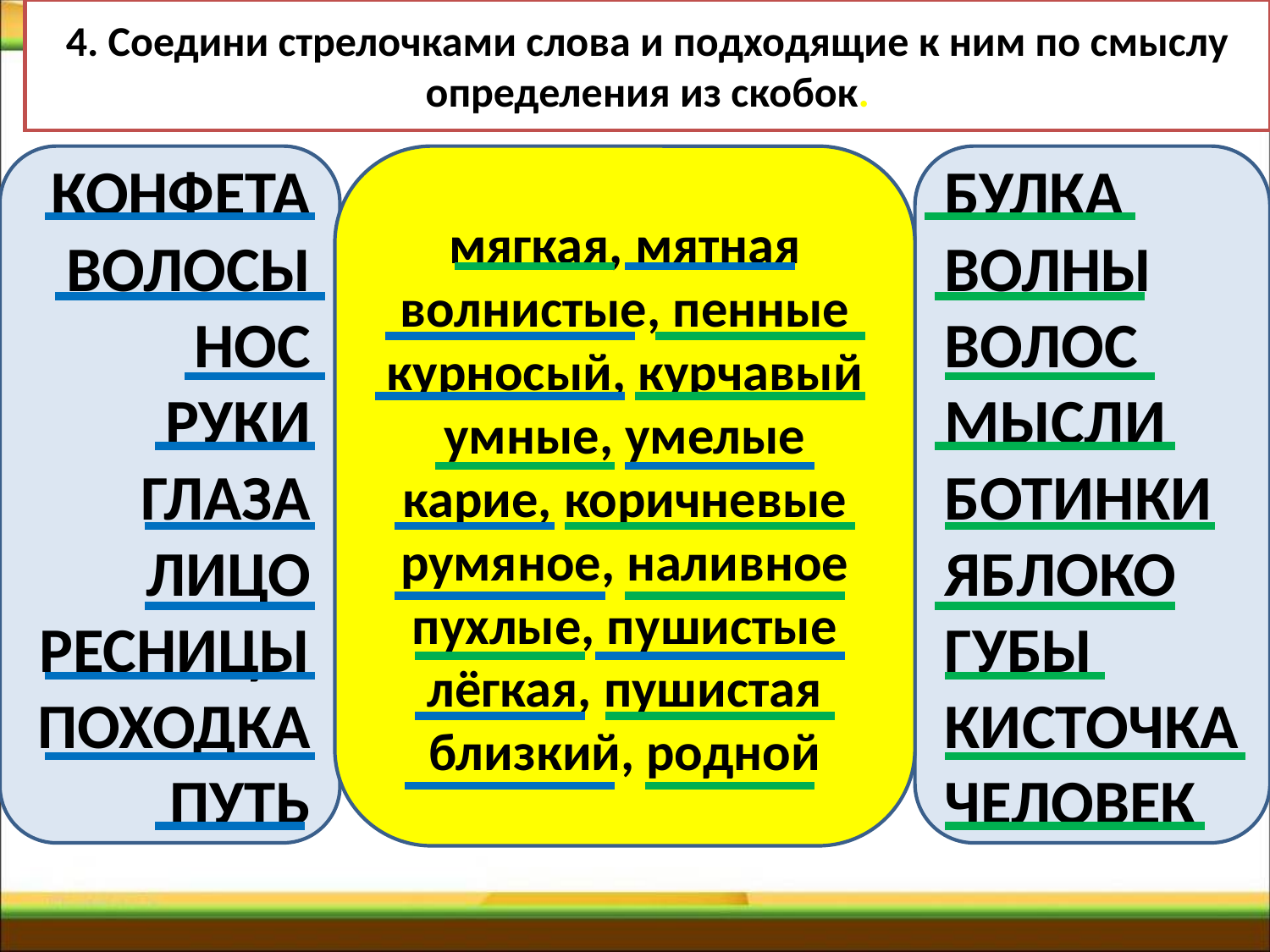

# 4. Соедини стрелочками слова и подходящие к ним по смыслу определения из скобок.
КОНФЕТА
ВОЛОСЫ
НОС
РУКИ
ГЛАЗА
ЛИЦО
РЕСНИЦЫ
ПОХОДКА
ПУТЬ
мягкая, мятная
волнистые, пенные
курносый, курчавый
умные, умелые
карие, коричневые
румяное, наливное
пухлые, пушистые
лёгкая, пушистая
близкий, родной
БУЛКА
ВОЛНЫ
ВОЛОС
МЫСЛИ
БОТИНКИ
ЯБЛОКО
ГУБЫ
КИСТОЧКА
ЧЕЛОВЕК